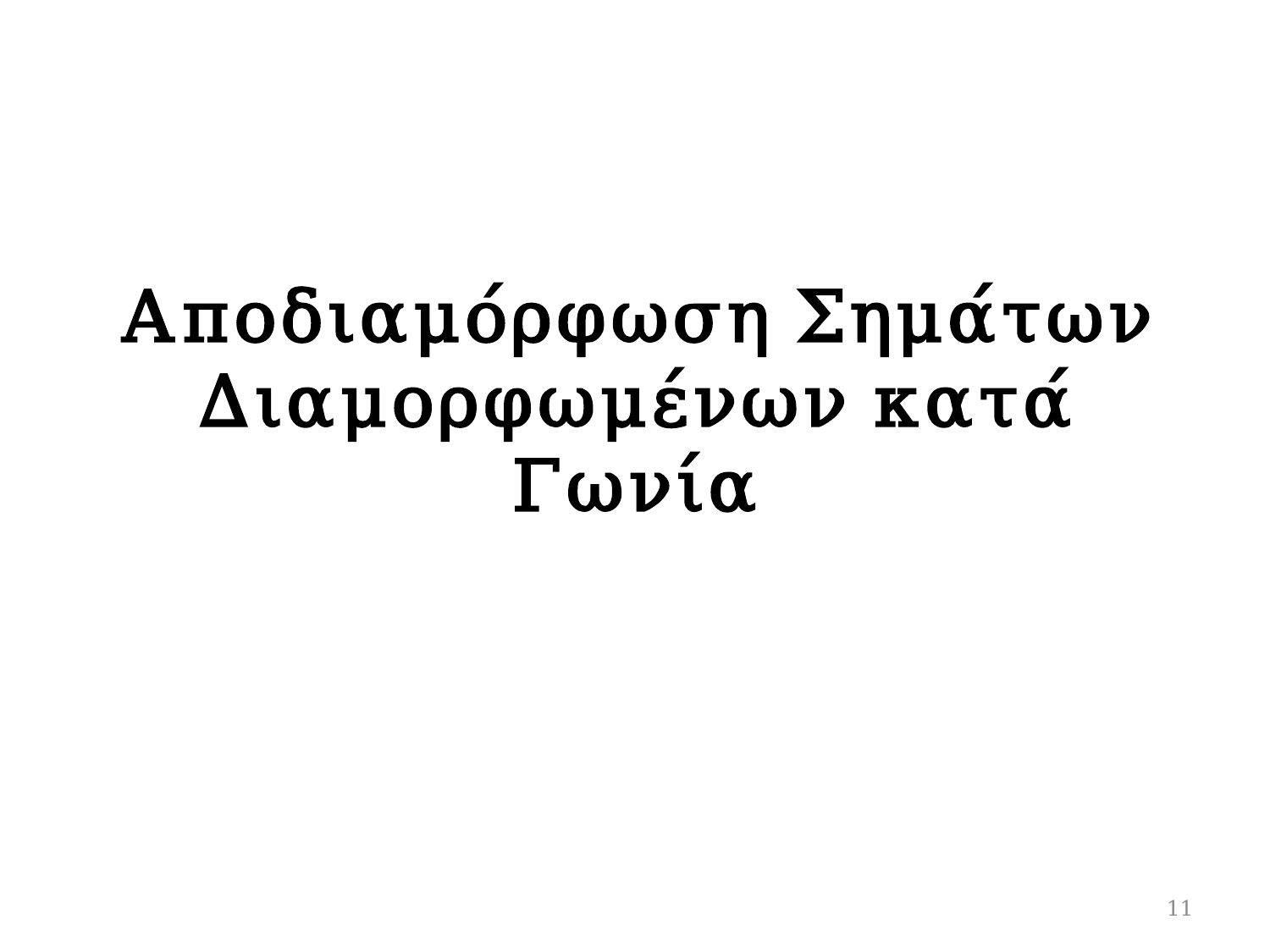

# Αποδιαμόρφωση Σημάτων Διαμορφωμένων κατά Γωνία

11